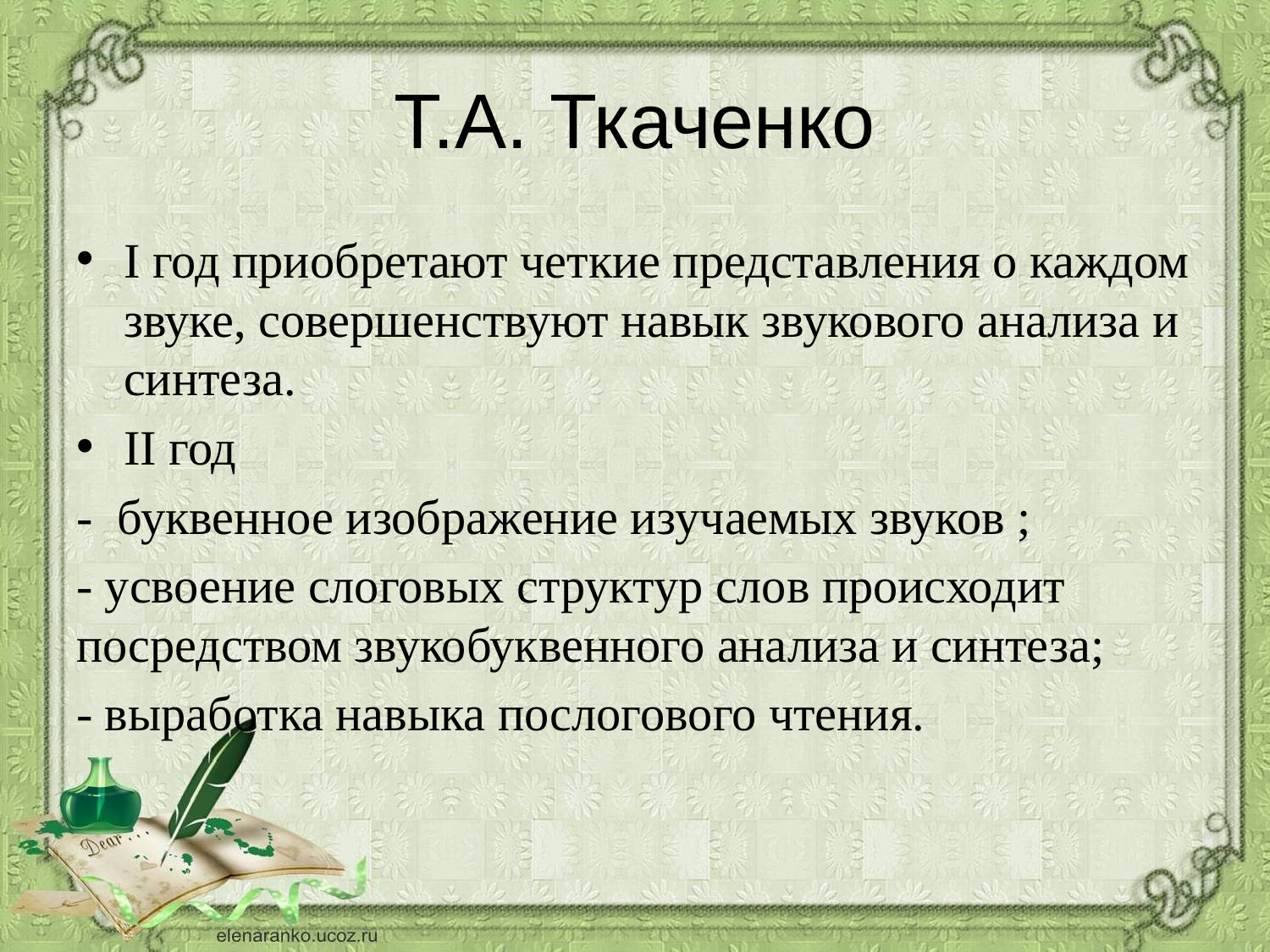

# Т.А. Ткаченко
I год приобретают четкие представления о каждом звуке, совершенствуют навык звукового анализа и синтеза.
II год
-  буквенное изображение изучаемых звуков ;
- усвоение слоговых структур слов происходит посредством звукобуквенного анализа и синтеза;
- выработка навыка послогового чтения.